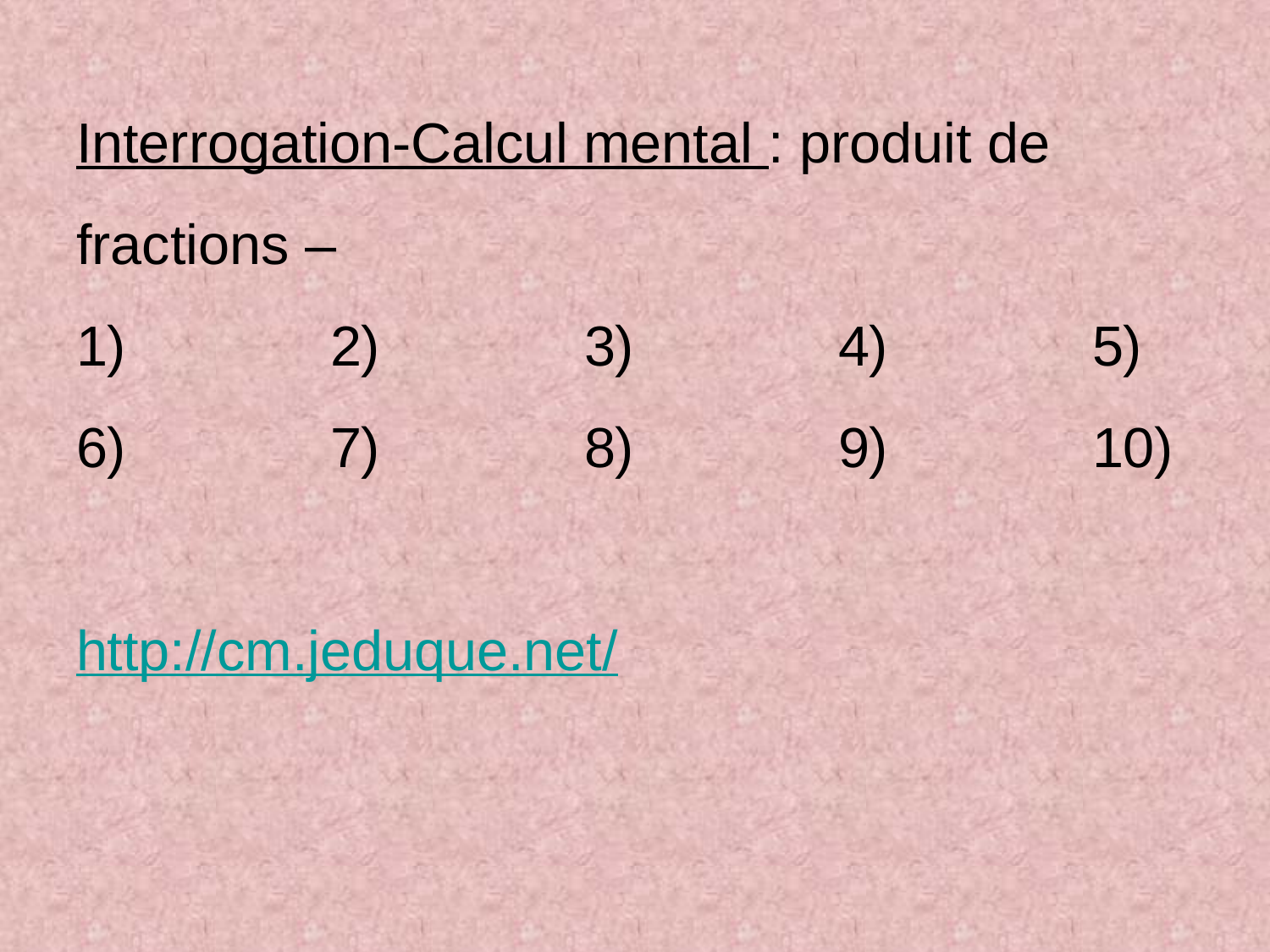

Interrogation-Calcul mental : produit de fractions –
1)		2)		3)		4)		5)
6)		7)		8)		9)		10)

http://cm.jeduque.net/